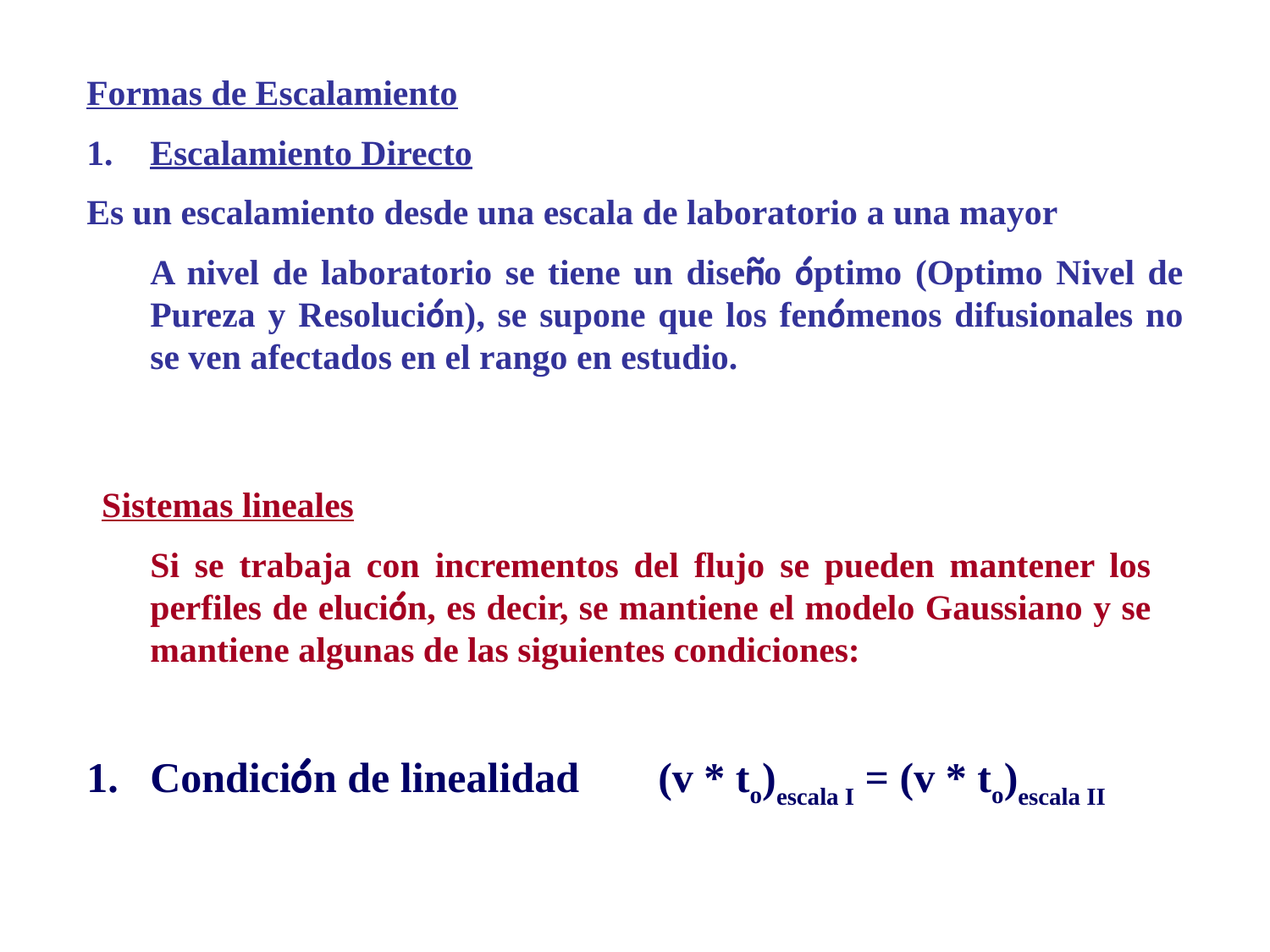

Formas de Escalamiento
Escalamiento Directo
Es un escalamiento desde una escala de laboratorio a una mayor
	A nivel de laboratorio se tiene un diseño óptimo (Optimo Nivel de Pureza y Resolución), se supone que los fenómenos difusionales no se ven afectados en el rango en estudio.
 Sistemas lineales
 	Si se trabaja con incrementos del flujo se pueden mantener los perfiles de elución, es decir, se mantiene el modelo Gaussiano y se mantiene algunas de las siguientes condiciones:

Condición de linealidad	(v * to)escala I = (v * to)escala II